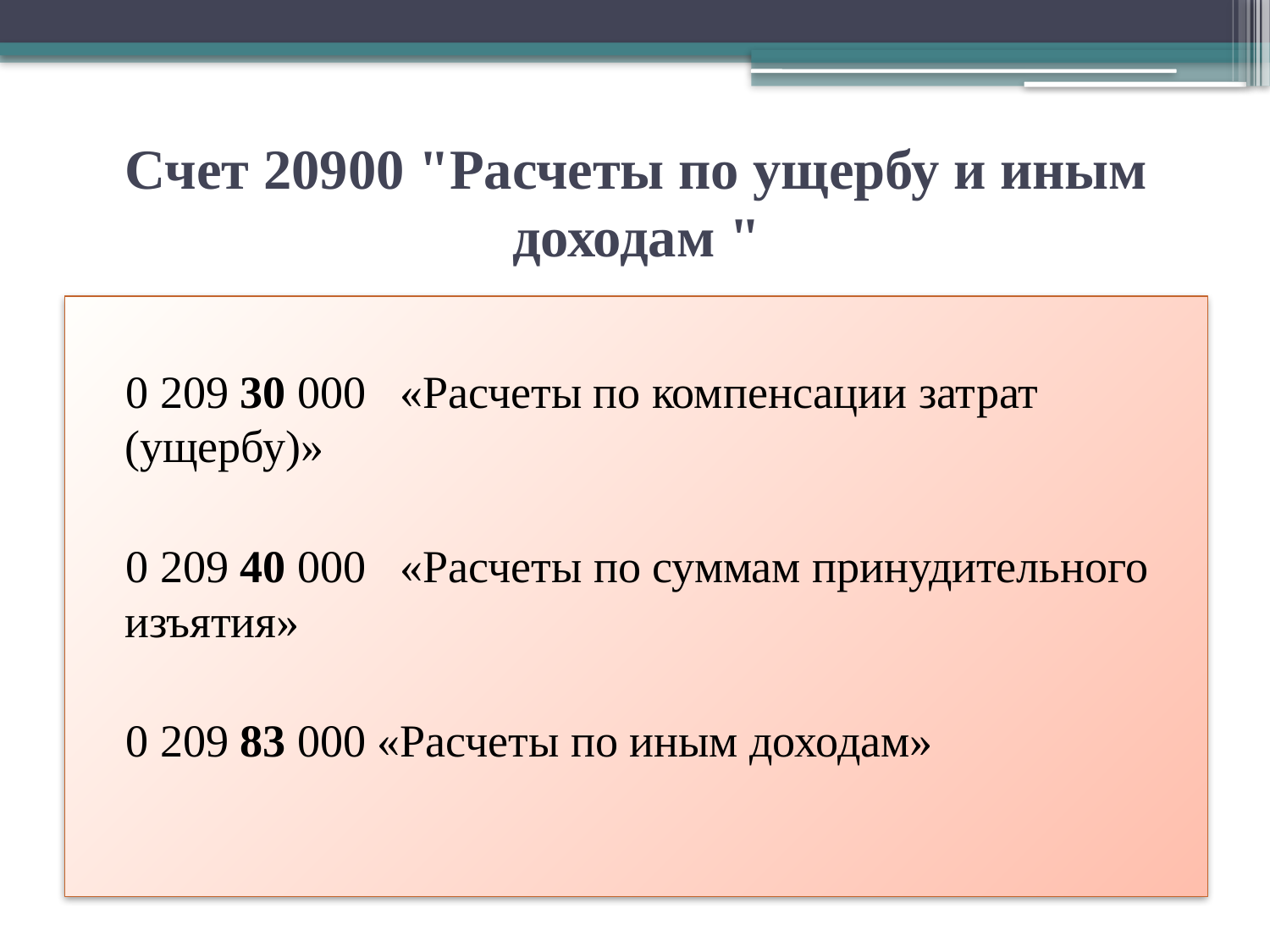

# Счет 20900 "Расчеты по ущербу и иным доходам "

   0 209 30 000   «Расчеты по компенсации затрат (ущербу)»

   0 209 40 000   «Расчеты по суммам принудительного изъятия»

   0 209 83 000 «Расчеты по иным доходам»